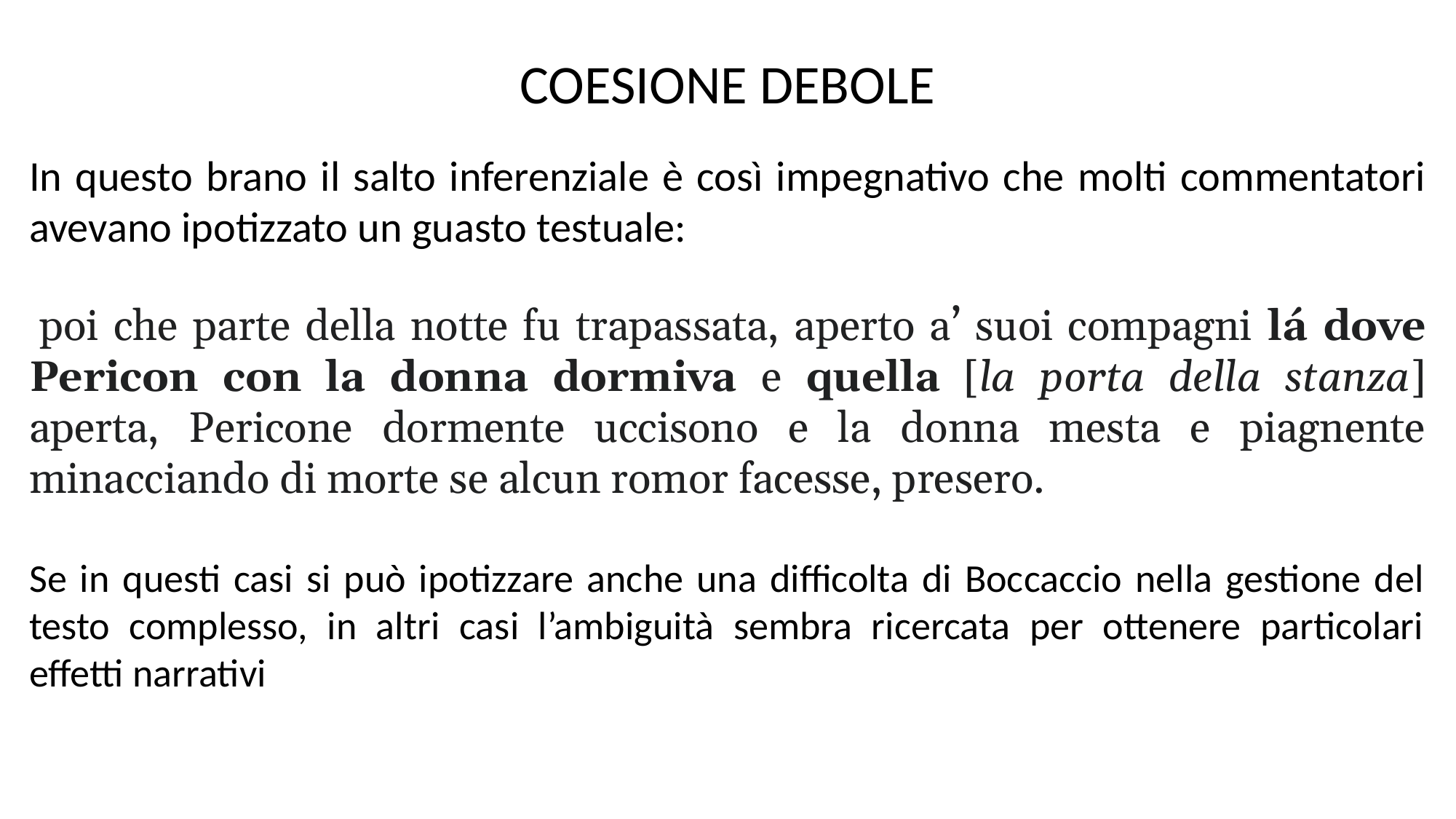

COESIONE DEBOLE
In questo brano il salto inferenziale è così impegnativo che molti commentatori avevano ipotizzato un guasto testuale:

 poi che parte della notte fu trapassata, aperto a’ suoi compagni lá dove Pericon con la donna dormiva e quella [la porta della stanza] aperta, Pericone dormente uccisono e la donna mesta e piagnente minacciando di morte se alcun romor facesse, presero.

Se in questi casi si può ipotizzare anche una difficolta di Boccaccio nella gestione del testo complesso, in altri casi l’ambiguità sembra ricercata per ottenere particolari effetti narrativi